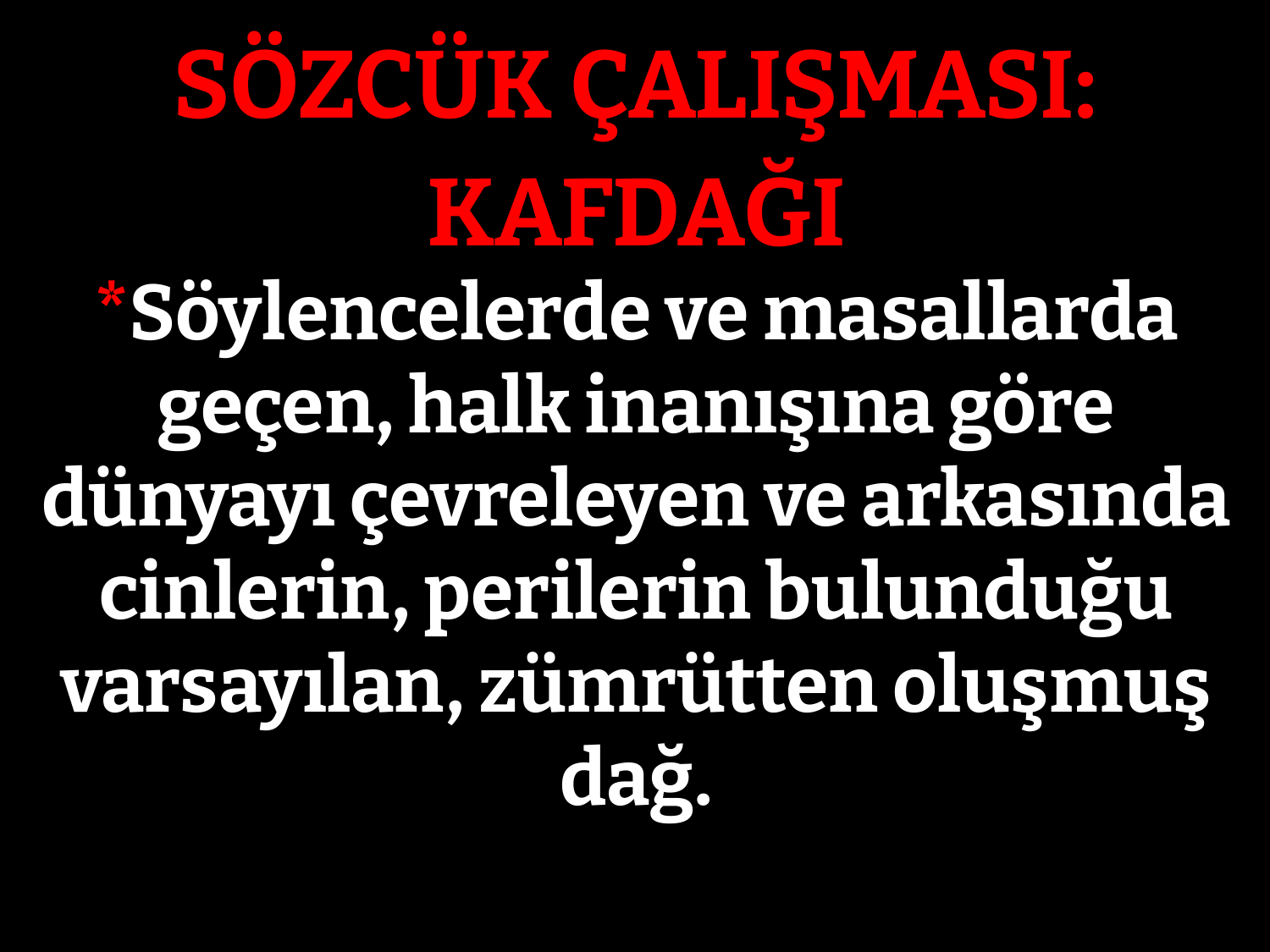

SÖZCÜK ÇALIŞMASI:
KAFDAĞI
*Söylencelerde ve masallarda geçen, halk inanışına göre dünyayı çevreleyen ve arkasında cinlerin, perilerin bulunduğu varsayılan, zümrütten oluşmuş dağ.